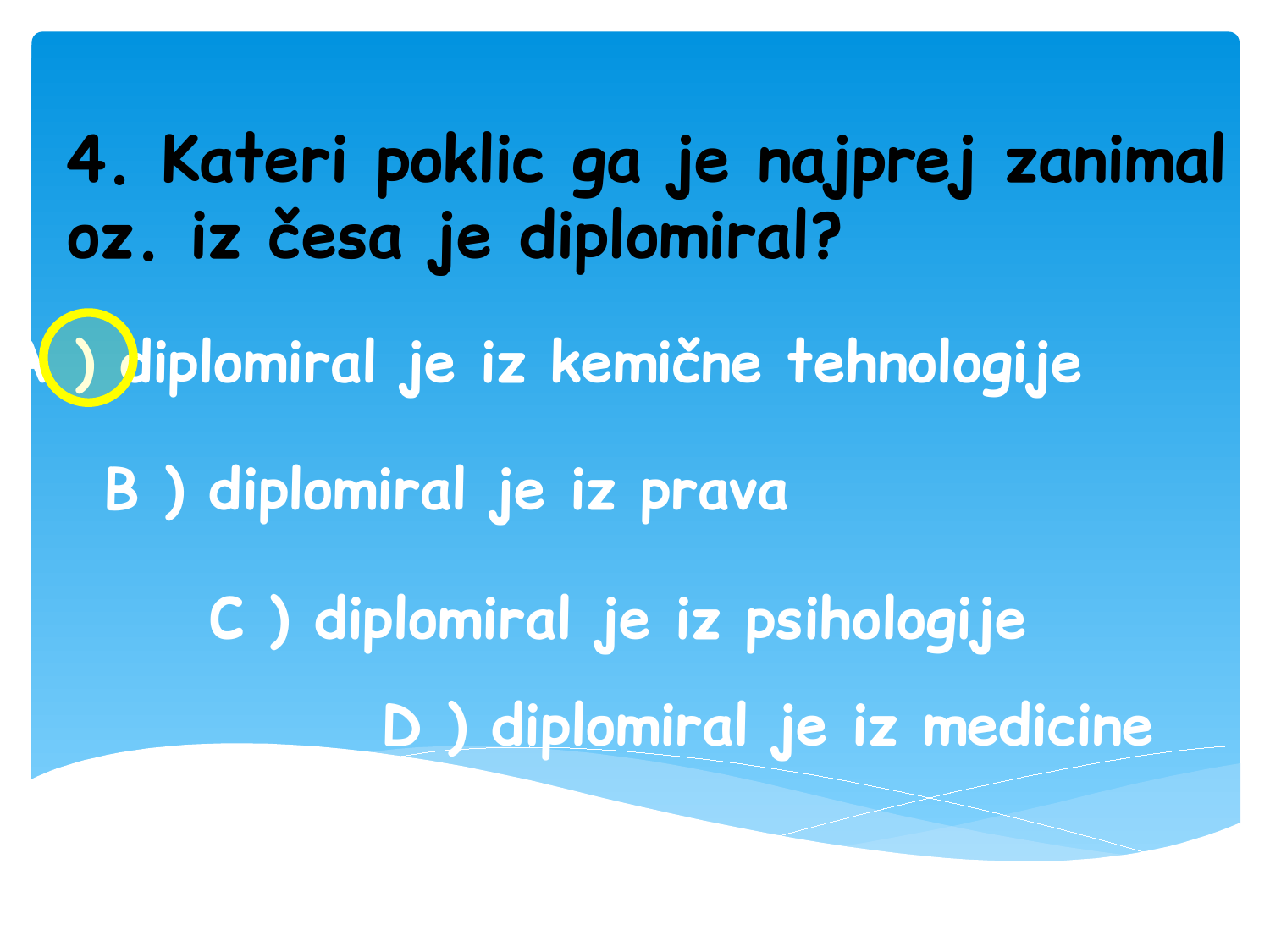

4. Kateri poklic ga je najprej zanimal oz. iz česa je diplomiral?

A ) diplomiral je iz kemične tehnologije
B ) diplomiral je iz prava
C ) diplomiral je iz psihologije
D ) diplomiral je iz medicine